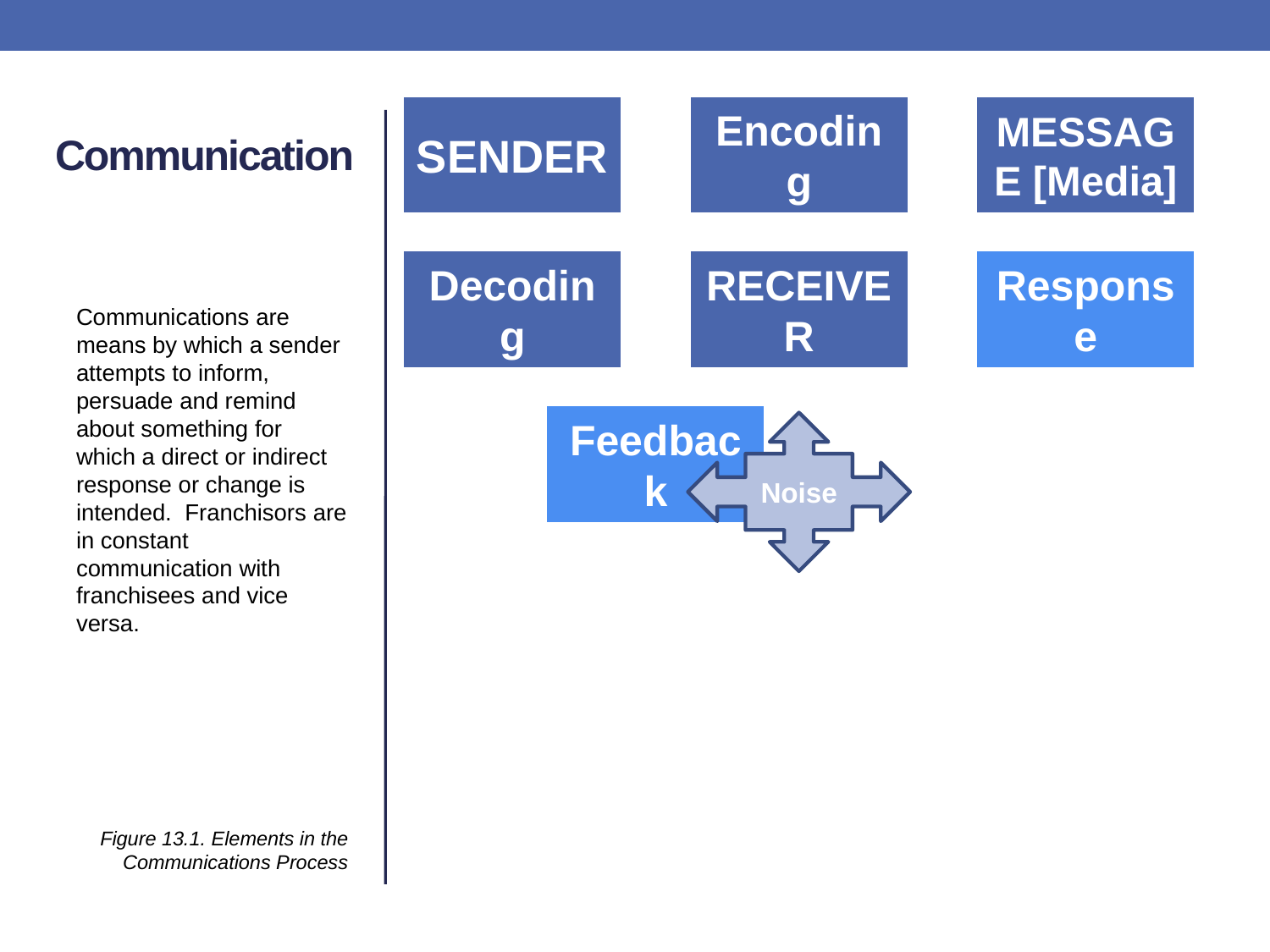

Encoding
MESSAGE [Media]
Decoding
RECEIVER
Response
SENDER
# Communication
Communications are means by which a sender attempts to inform, persuade and remind about something for which a direct or indirect response or change is intended.  Franchisors are in constant communication with franchisees and vice versa.

Figure 13.1. Elements in the Communications Process

Noise